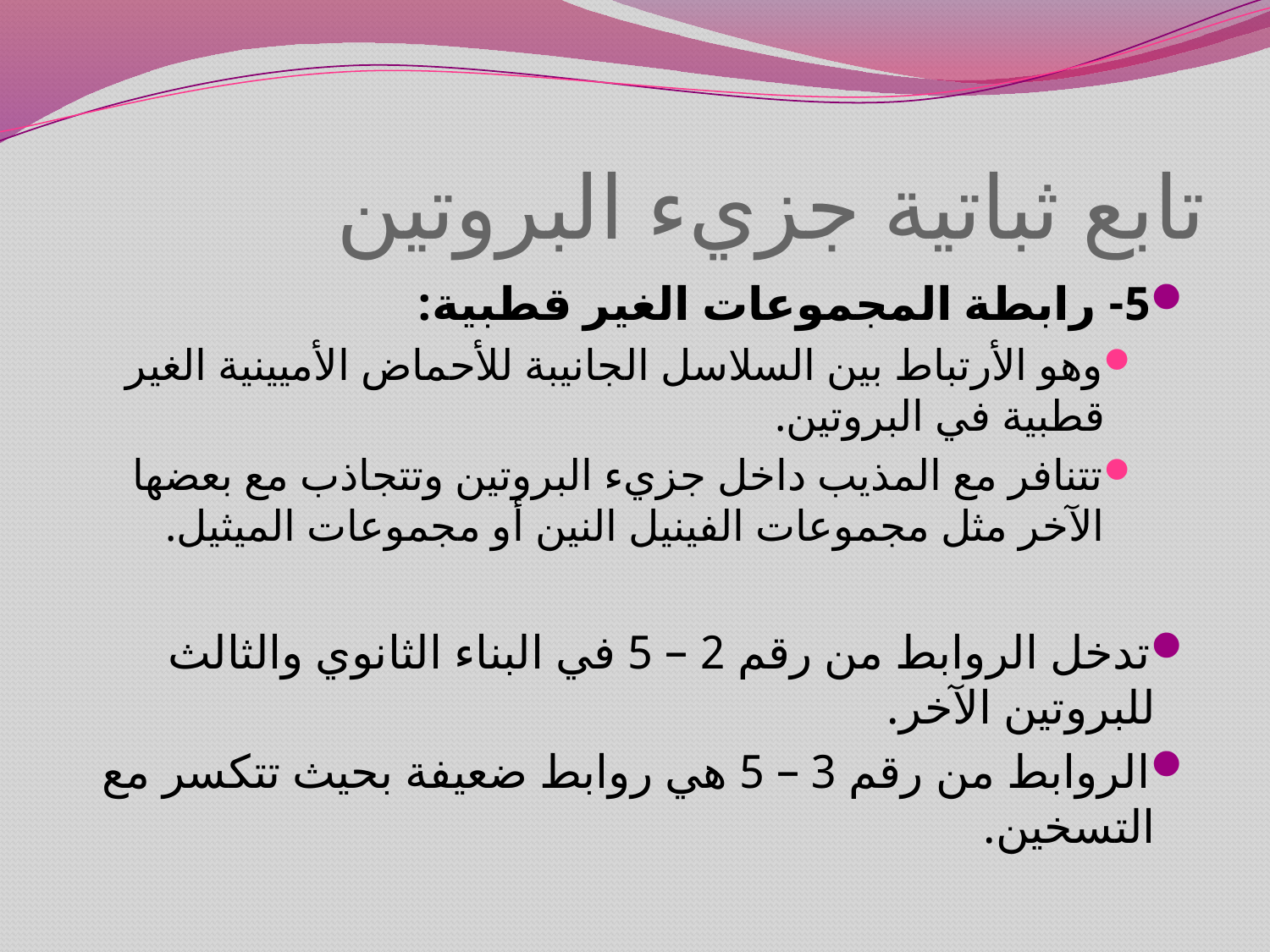

# تابع ثباتية جزيء البروتين
5- رابطة المجموعات الغير قطبية:
وهو الأرتباط بين السلاسل الجانيبة للأحماض الأميينية الغير قطبية في البروتين.
تتنافر مع المذيب داخل جزيء البروتين وتتجاذب مع بعضها الآخر مثل مجموعات الفينيل النين أو مجموعات الميثيل.

تدخل الروابط من رقم 2 – 5 في البناء الثانوي والثالث للبروتين الآخر.
الروابط من رقم 3 – 5 هي روابط ضعيفة بحيث تتكسر مع التسخين.